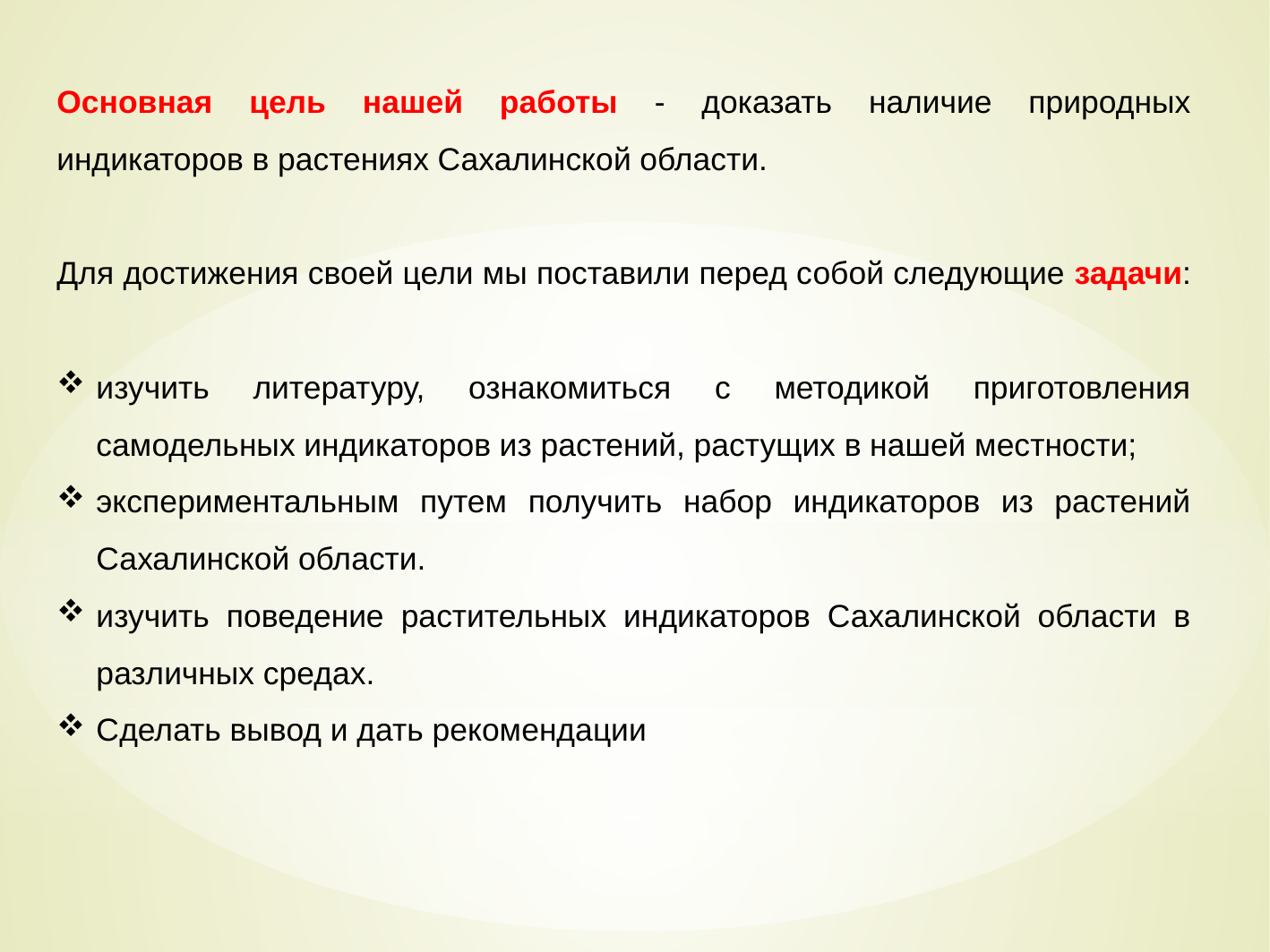

Основная цель нашей работы - доказать наличие природных индикаторов в растениях Сахалинской области.

Для достижения своей цели мы поставили перед собой следующие задачи:

изучить литературу, ознакомиться с методикой приготовления самодельных индикаторов из растений, растущих в нашей местности;
экспериментальным путем получить набор индикаторов из растений Сахалинской области.
изучить поведение растительных индикаторов Сахалинской области в различных средах.
Сделать вывод и дать рекомендации